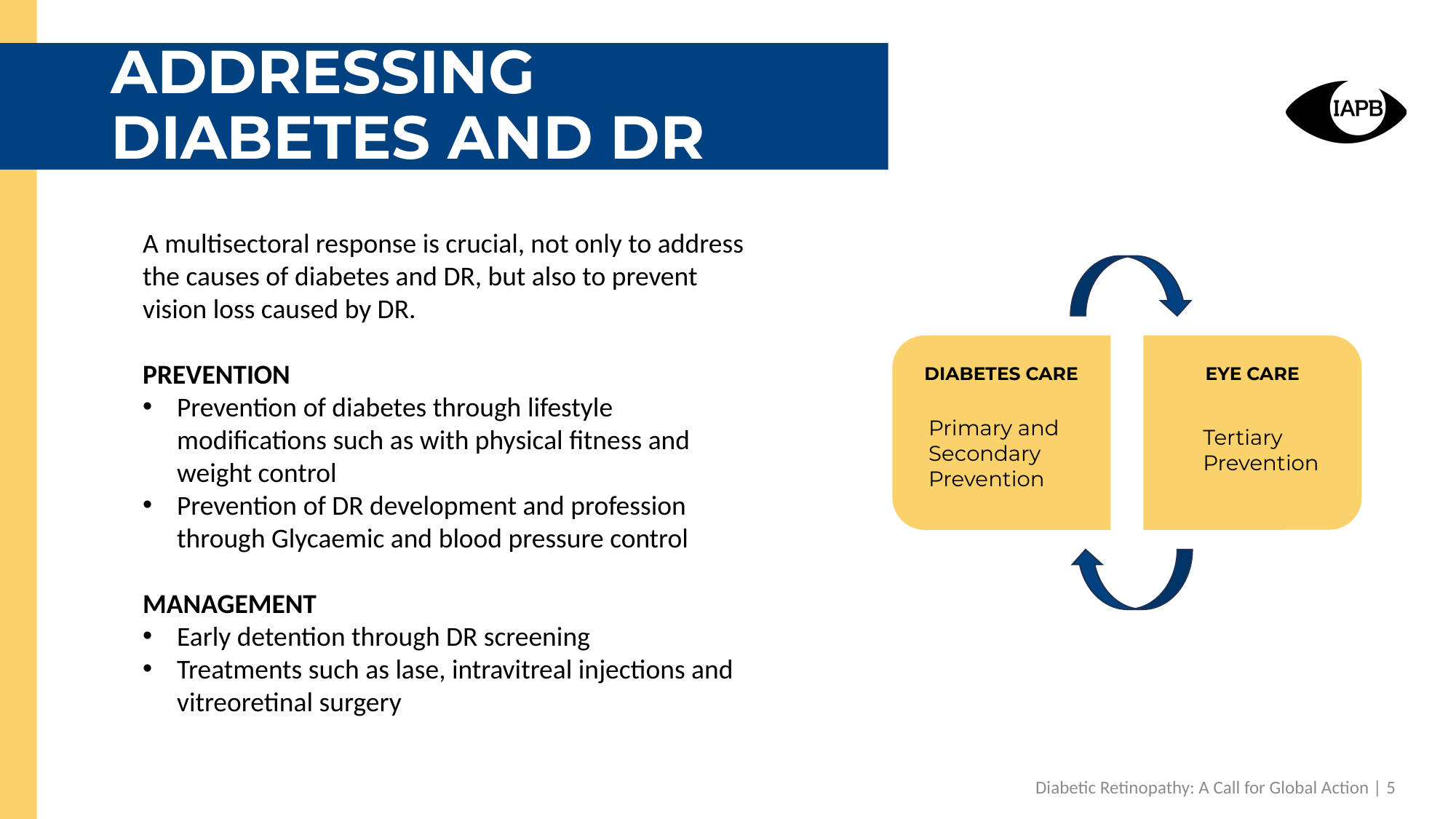

# ADDRESSING DIABETES AND DR
A multisectoral response is crucial, not only to address the causes of diabetes and DR, but also to prevent vision loss caused by DR.

PREVENTION
Prevention of diabetes through lifestyle modifications such as with physical fitness and weight control
Prevention of DR development and profession through Glycaemic and blood pressure control

MANAGEMENT
Early detention through DR screening
Treatments such as lase, intravitreal injections and vitreoretinal surgery

EYE CARE
DIABETES CARE
Primary and Secondary Prevention
Tertiary Prevention

Diabetic Retinopathy: A Call for Global Action | 5